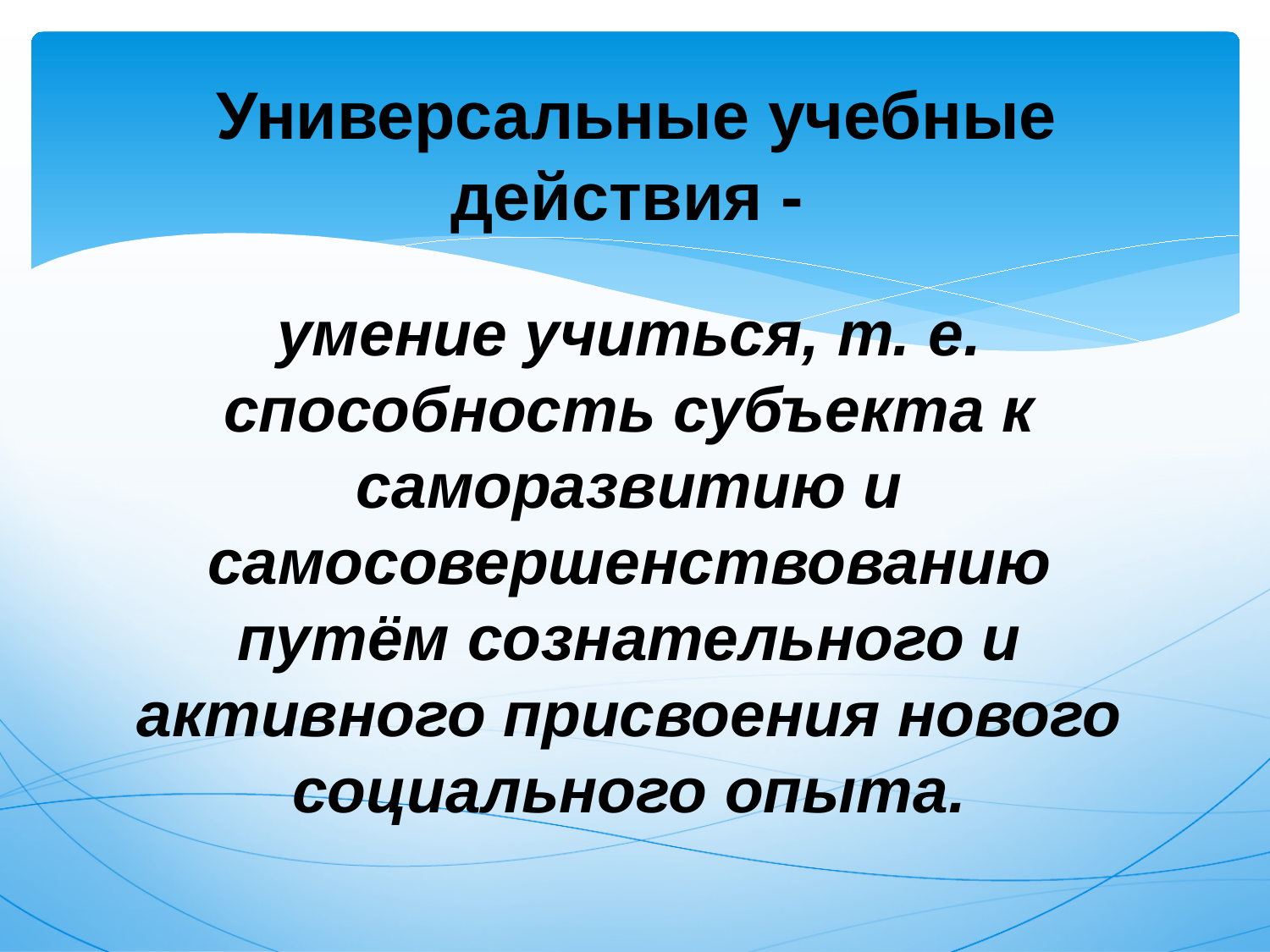

# Универсальные учебные действия -
умение учиться, т. е. способность субъекта к саморазвитию и самосовершенствованию путём сознательного и активного присвоения нового социального опыта.